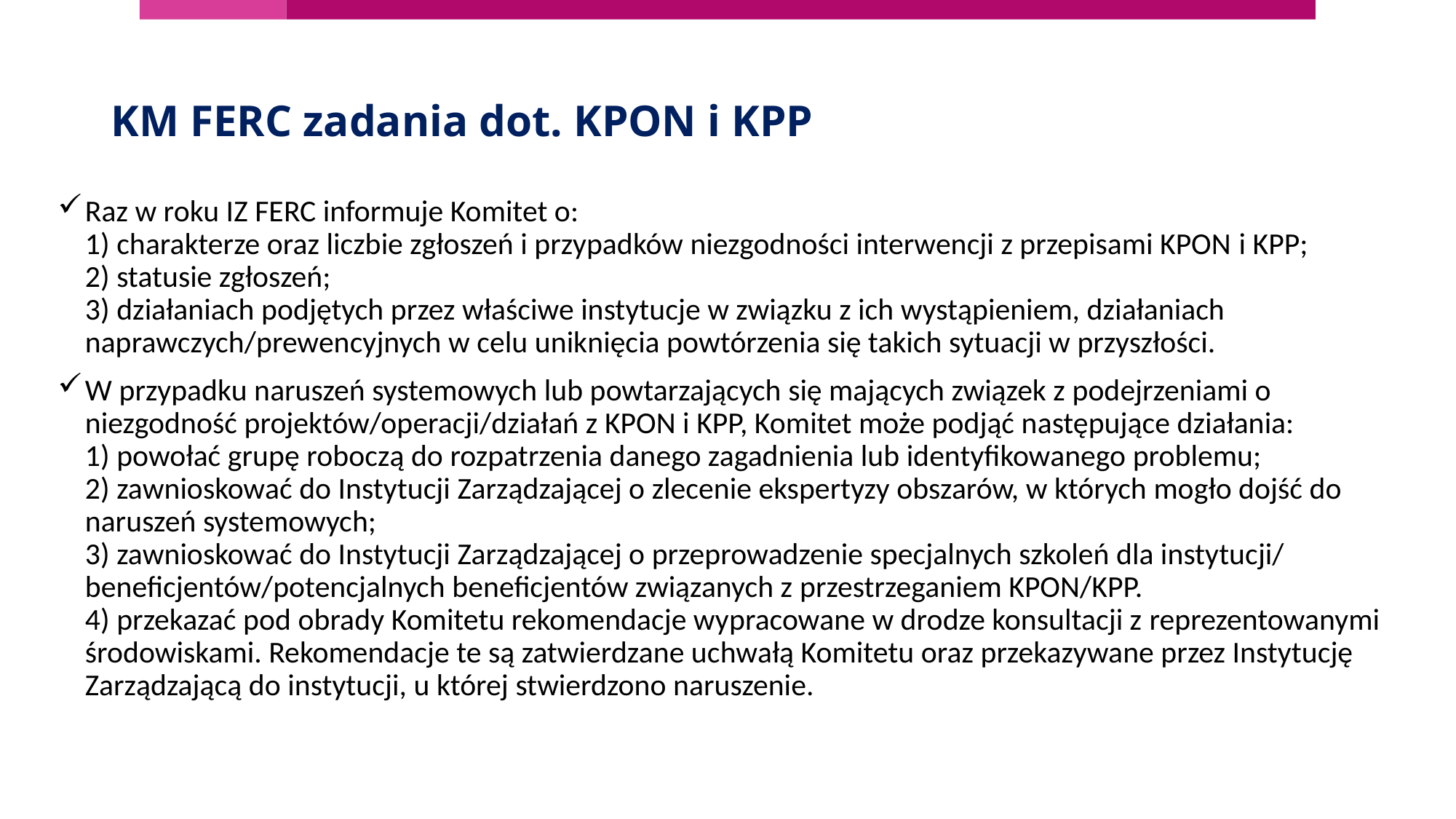

# KM FERC zadania dot. KPON i KPP
Raz w roku IZ FERC informuje Komitet o:
1) charakterze oraz liczbie zgłoszeń i przypadków niezgodności interwencji z przepisami KPON i KPP;
2) statusie zgłoszeń;
3) działaniach podjętych przez właściwe instytucje w związku z ich wystąpieniem, działaniach naprawczych/prewencyjnych w celu uniknięcia powtórzenia się takich sytuacji w przyszłości.
W przypadku naruszeń systemowych lub powtarzających się mających związek z podejrzeniami o niezgodność projektów/operacji/działań z KPON i KPP, Komitet może podjąć następujące działania:
1) powołać grupę roboczą do rozpatrzenia danego zagadnienia lub identyfikowanego problemu;
2) zawnioskować do Instytucji Zarządzającej o zlecenie ekspertyzy obszarów, w których mogło dojść do naruszeń systemowych;
3) zawnioskować do Instytucji Zarządzającej o przeprowadzenie specjalnych szkoleń dla instytucji/ beneficjentów/potencjalnych beneficjentów związanych z przestrzeganiem KPON/KPP.
4) przekazać pod obrady Komitetu rekomendacje wypracowane w drodze konsultacji z reprezentowanymi środowiskami. Rekomendacje te są zatwierdzane uchwałą Komitetu oraz przekazywane przez Instytucję Zarządzającą do instytucji, u której stwierdzono naruszenie.